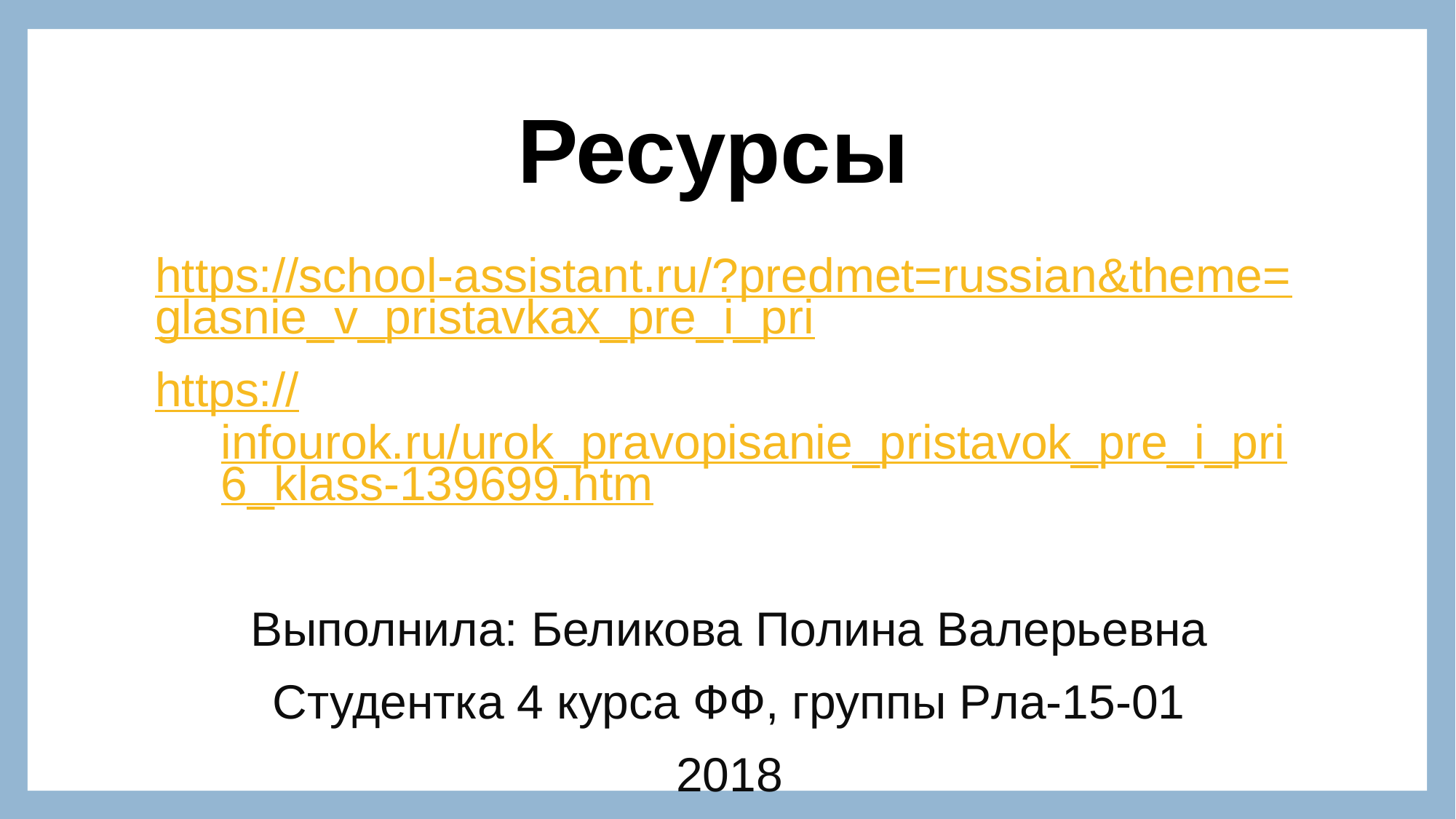

# Ресурсы
https://school-assistant.ru/?predmet=russian&theme=glasnie_v_pristavkax_pre_i_pri
https://infourok.ru/urok_pravopisanie_pristavok_pre_i_pri6_klass-139699.htm

Выполнила: Беликова Полина Валерьевна
Студентка 4 курса ФФ, группы Рла-15-01
2018